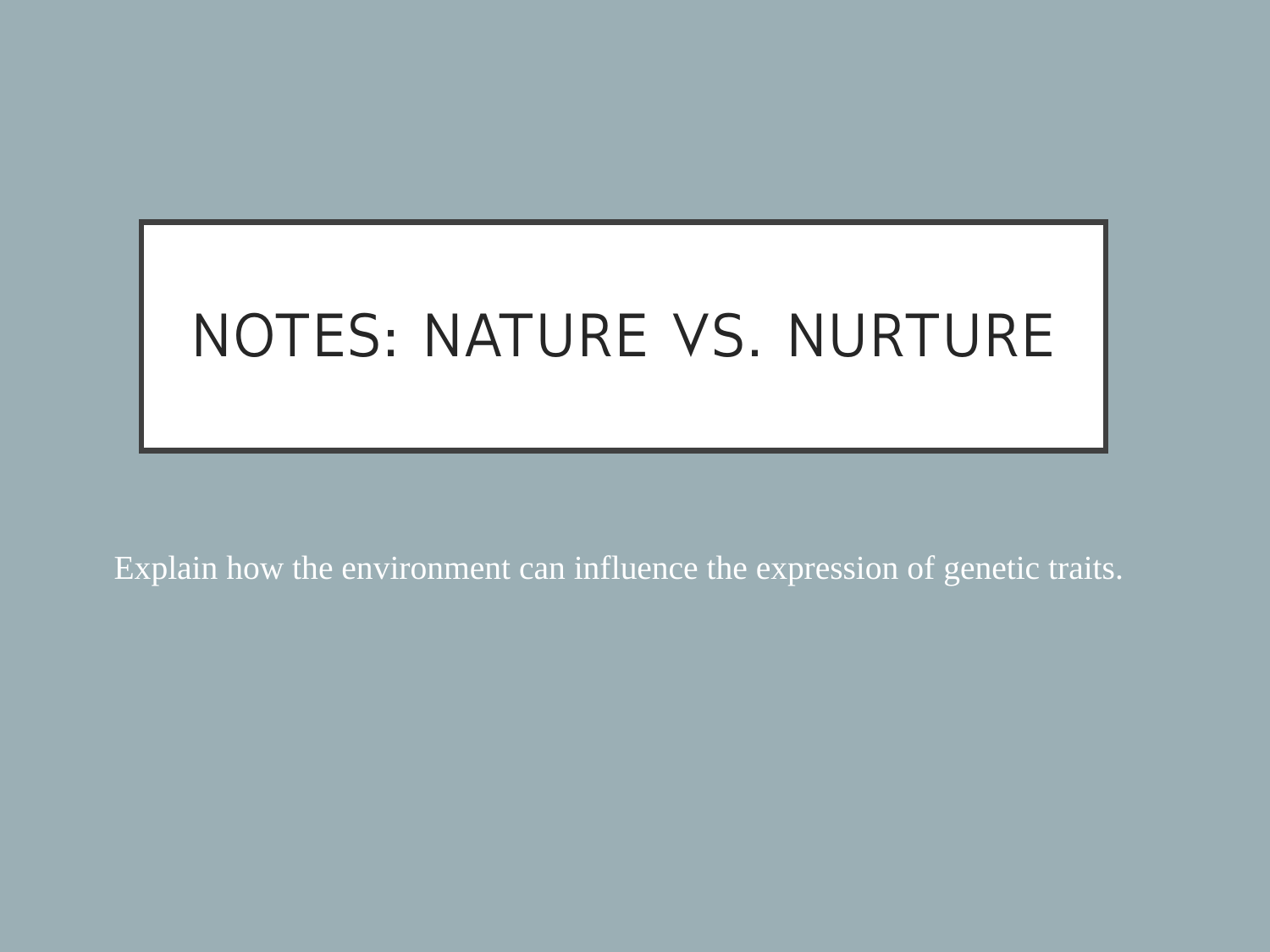

# Notes: Nature Vs. nurture
Explain how the environment can influence the expression of genetic traits.